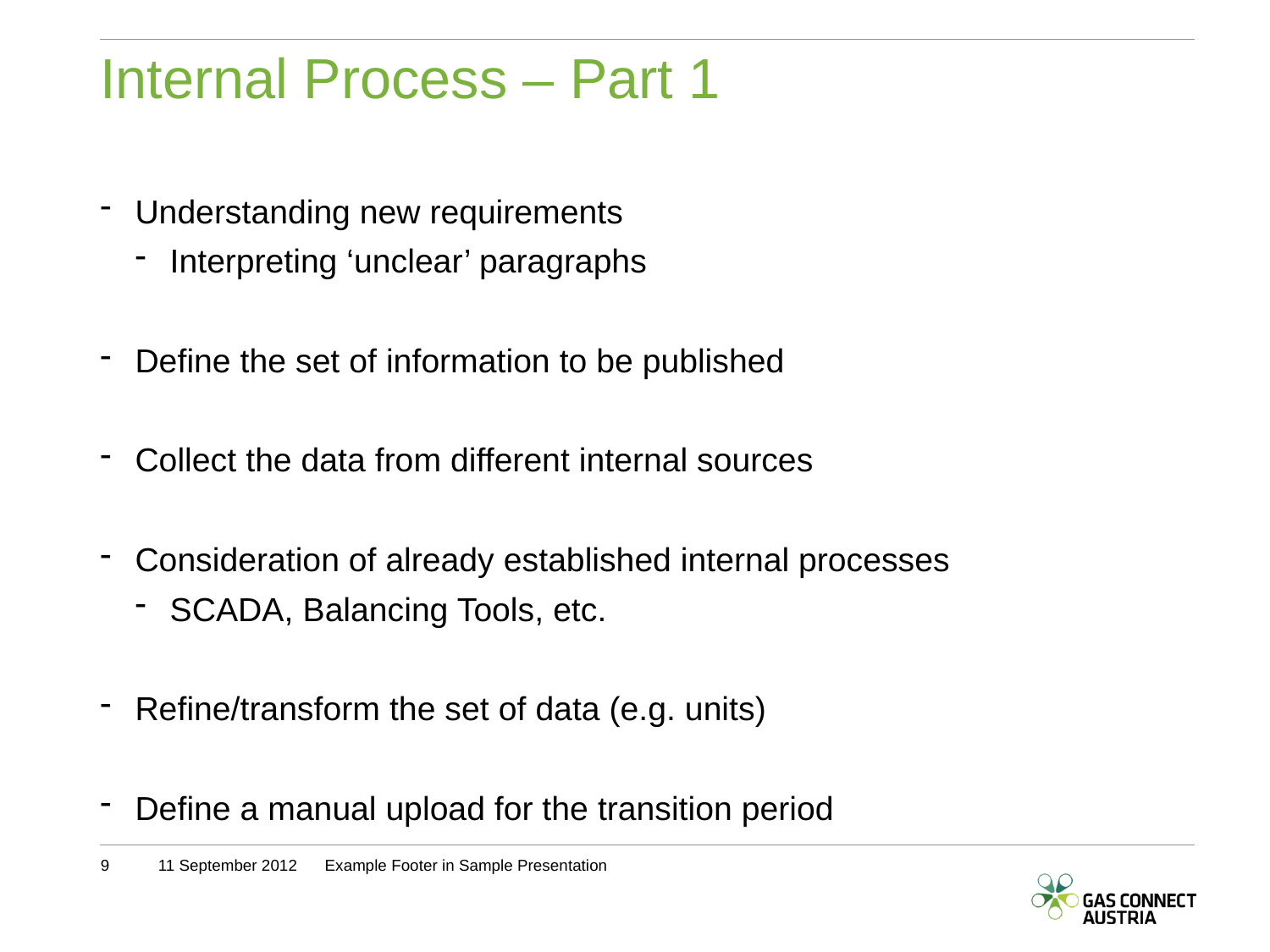

# Internal Process – Part 1
Understanding new requirements
Interpreting ‘unclear’ paragraphs

Define the set of information to be published

Collect the data from different internal sources

Consideration of already established internal processes
SCADA, Balancing Tools, etc.

Refine/transform the set of data (e.g. units)

Define a manual upload for the transition period

9
11 September 2012
Example Footer in Sample Presentation